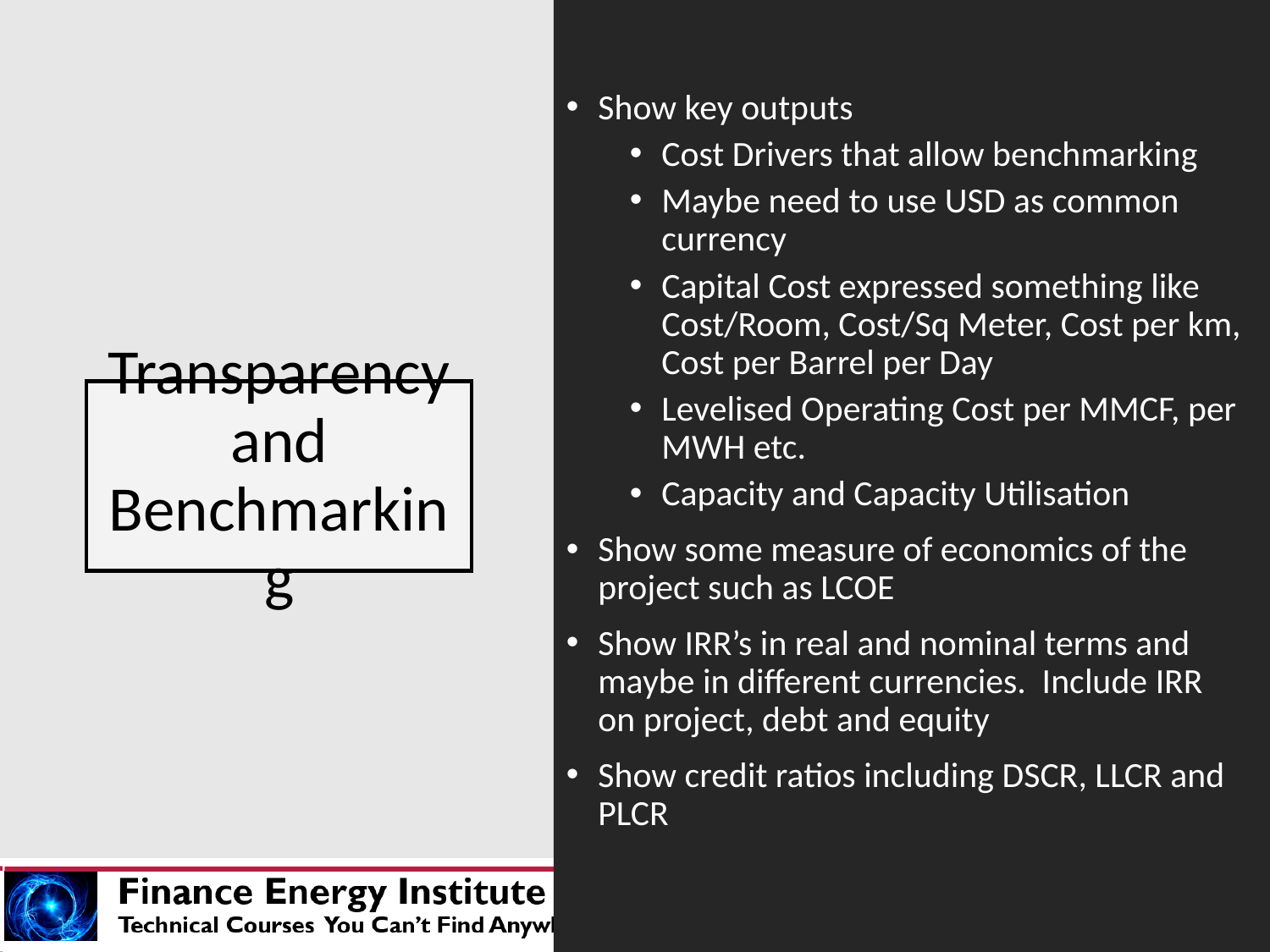

Show key outputs
Cost Drivers that allow benchmarking
Maybe need to use USD as common currency
Capital Cost expressed something like Cost/Room, Cost/Sq Meter, Cost per km, Cost per Barrel per Day
Levelised Operating Cost per MMCF, per MWH etc.
Capacity and Capacity Utilisation
Show some measure of economics of the project such as LCOE
Show IRR’s in real and nominal terms and maybe in different currencies.  Include IRR on project, debt and equity
Show credit ratios including DSCR, LLCR and PLCR

# Transparency and Benchmarking